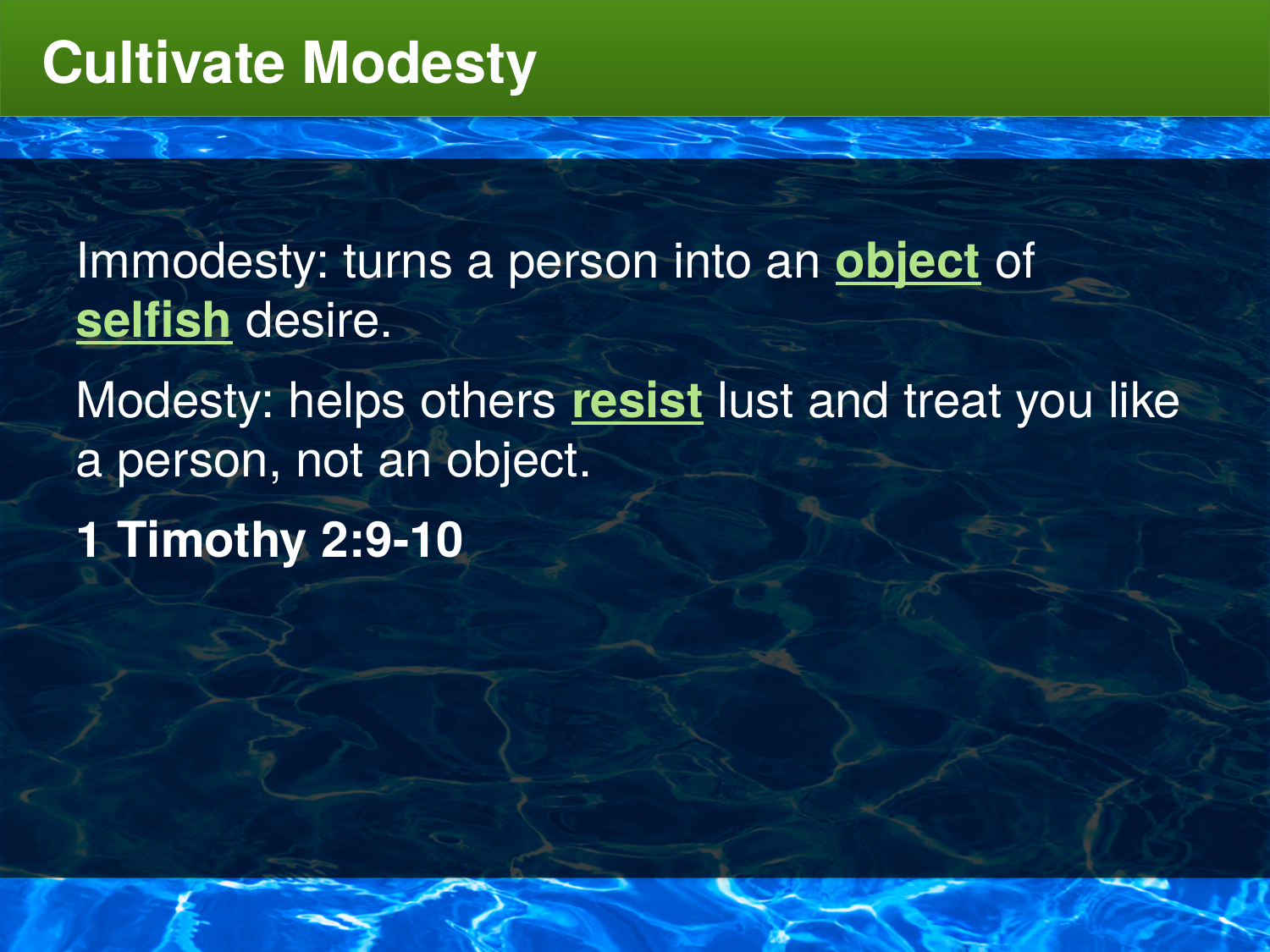

Cultivate Modesty

Immodesty: turns a person into an object of selfish desire.
Modesty: helps others resist lust and treat you like a person, not an object.
1 Timothy 2:9-10